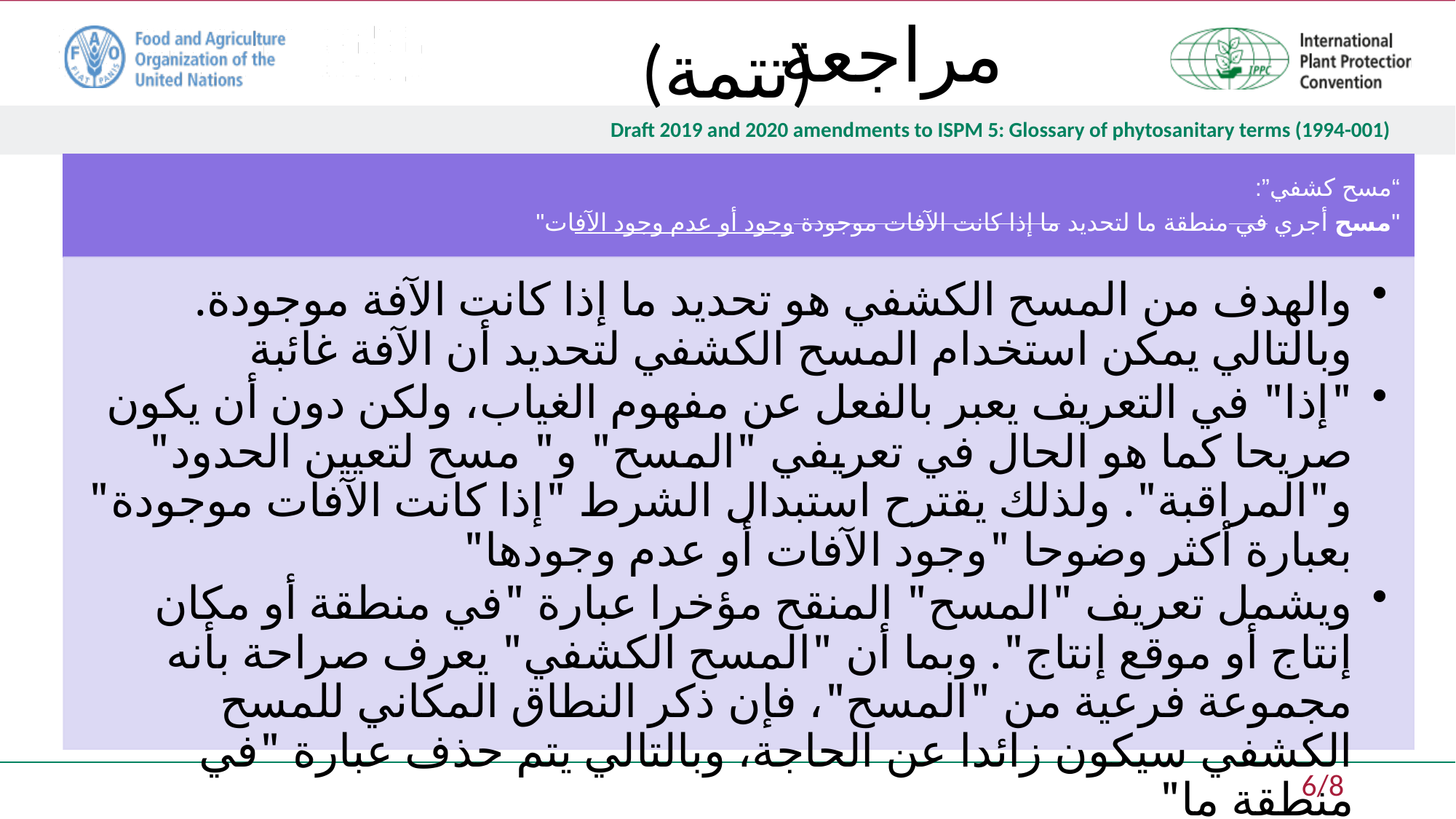

(تتمة)
مراجعة
“مسح كشفي”:
"مسح أجري في منطقة ما لتحديد ما إذا كانت الآفات موجودة وجود أو عدم وجود الآفات"
والهدف من المسح الكشفي هو تحديد ما إذا كانت الآفة موجودة. وبالتالي يمكن استخدام المسح الكشفي لتحديد أن الآفة غائبة
"إذا" في التعريف يعبر بالفعل عن مفهوم الغياب، ولكن دون أن يكون صريحا كما هو الحال في تعريفي "المسح" و" مسح لتعيين الحدود" و"المراقبة". ولذلك يقترح استبدال الشرط "إذا كانت الآفات موجودة" بعبارة أكثر وضوحا "وجود الآفات أو عدم وجودها"
ويشمل تعريف "المسح" المنقح مؤخرا عبارة "في منطقة أو مكان إنتاج أو موقع إنتاج". وبما أن "المسح الكشفي" يعرف صراحة بأنه مجموعة فرعية من "المسح"، فإن ذكر النطاق المكاني للمسح الكشفي سيكون زائدا عن الحاجة، وبالتالي يتم حذف عبارة "في منطقة ما"